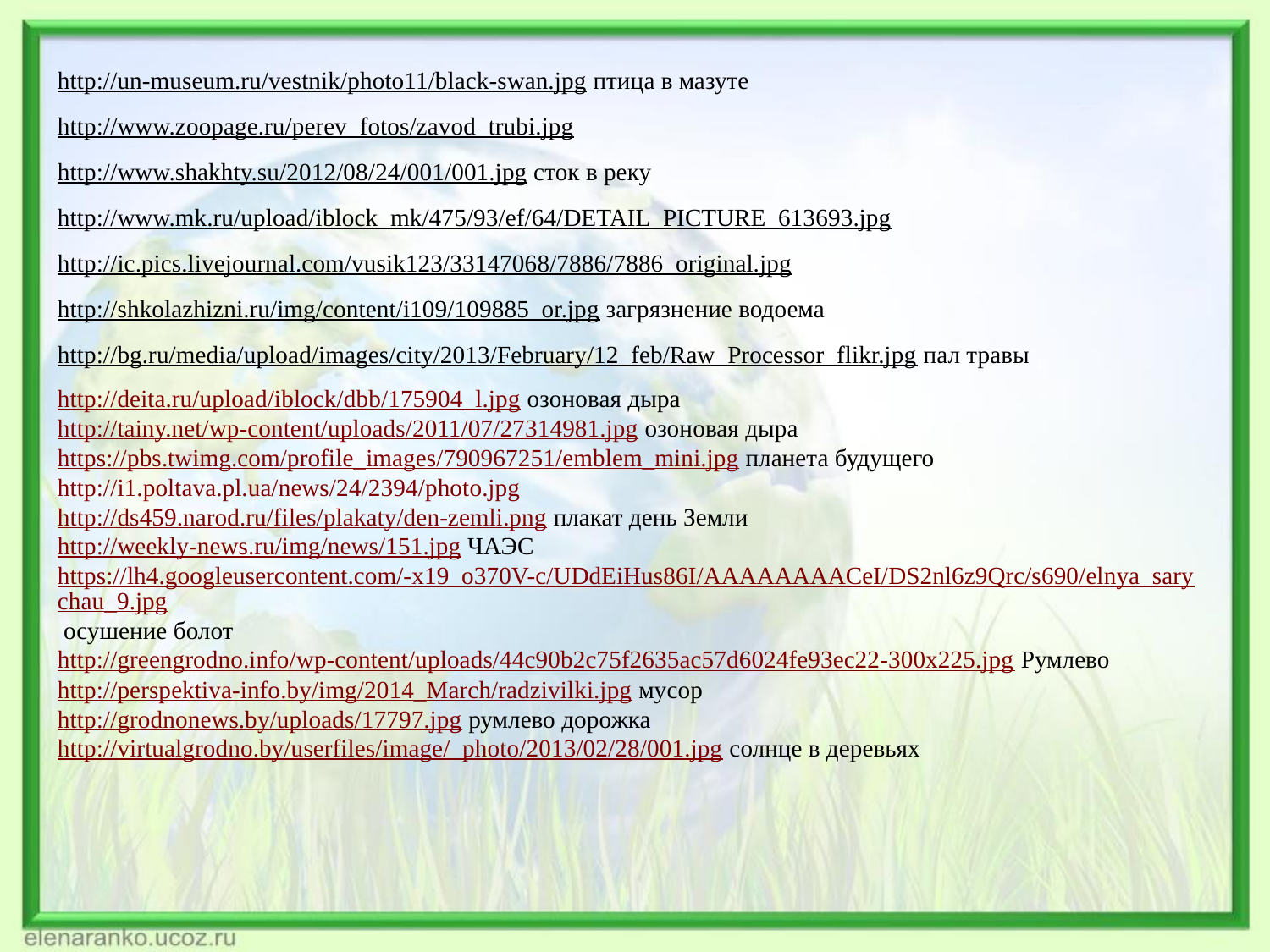

http://un-museum.ru/vestnik/photo11/black-swan.jpg птица в мазуте
http://www.zoopage.ru/perev_fotos/zavod_trubi.jpg
http://www.shakhty.su/2012/08/24/001/001.jpg сток в реку
http://www.mk.ru/upload/iblock_mk/475/93/ef/64/DETAIL_PICTURE_613693.jpg
http://ic.pics.livejournal.com/vusik123/33147068/7886/7886_original.jpg
http://shkolazhizni.ru/img/content/i109/109885_or.jpg загрязнение водоема
http://bg.ru/media/upload/images/city/2013/February/12_feb/Raw_Processor_flikr.jpg пал травы
http://deita.ru/upload/iblock/dbb/175904_l.jpg озоновая дыра
http://tainy.net/wp-content/uploads/2011/07/27314981.jpg озоновая дыра
https://pbs.twimg.com/profile_images/790967251/emblem_mini.jpg планета будущего
http://i1.poltava.pl.ua/news/24/2394/photo.jpg
http://ds459.narod.ru/files/plakaty/den-zemli.png плакат день Земли
http://weekly-news.ru/img/news/151.jpg ЧАЭС
https://lh4.googleusercontent.com/-x19_o370V-c/UDdEiHus86I/AAAAAAAACeI/DS2nl6z9Qrc/s690/elnya_sarychau_9.jpg осушение болот
http://greengrodno.info/wp-content/uploads/44c90b2c75f2635ac57d6024fe93ec22-300x225.jpg Румлево
http://perspektiva-info.by/img/2014_March/radzivilki.jpg мусор
http://grodnonews.by/uploads/17797.jpg румлево дорожка
http://virtualgrodno.by/userfiles/image/_photo/2013/02/28/001.jpg солнце в деревьях